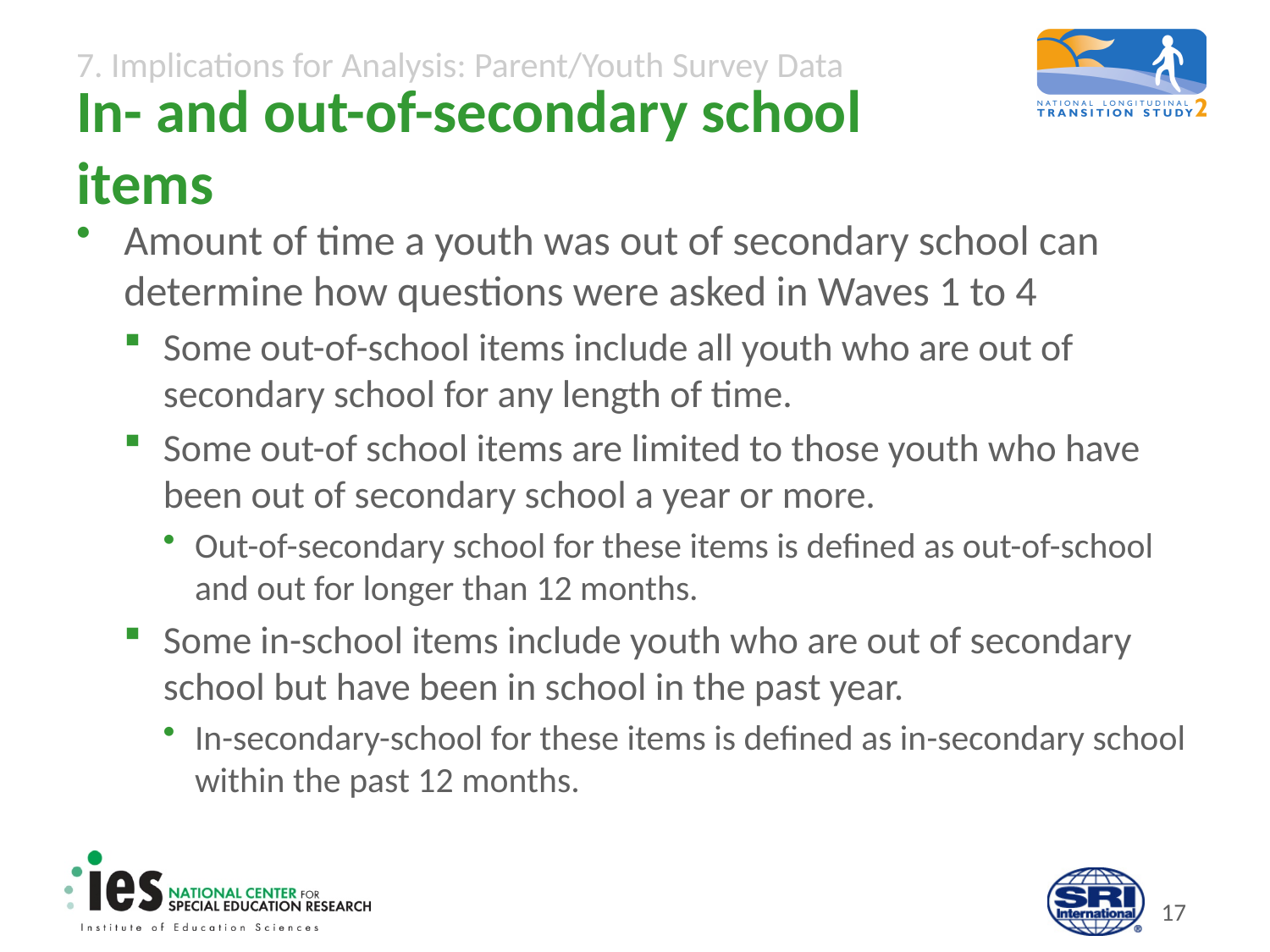

# In- and out-of-secondary school items
Amount of time a youth was out of secondary school can determine how questions were asked in Waves 1 to 4
Some out-of-school items include all youth who are out of secondary school for any length of time.
Some out-of school items are limited to those youth who have been out of secondary school a year or more.
Out-of-secondary school for these items is defined as out-of-school and out for longer than 12 months.
Some in-school items include youth who are out of secondary school but have been in school in the past year.
In-secondary-school for these items is defined as in-secondary school within the past 12 months.

17